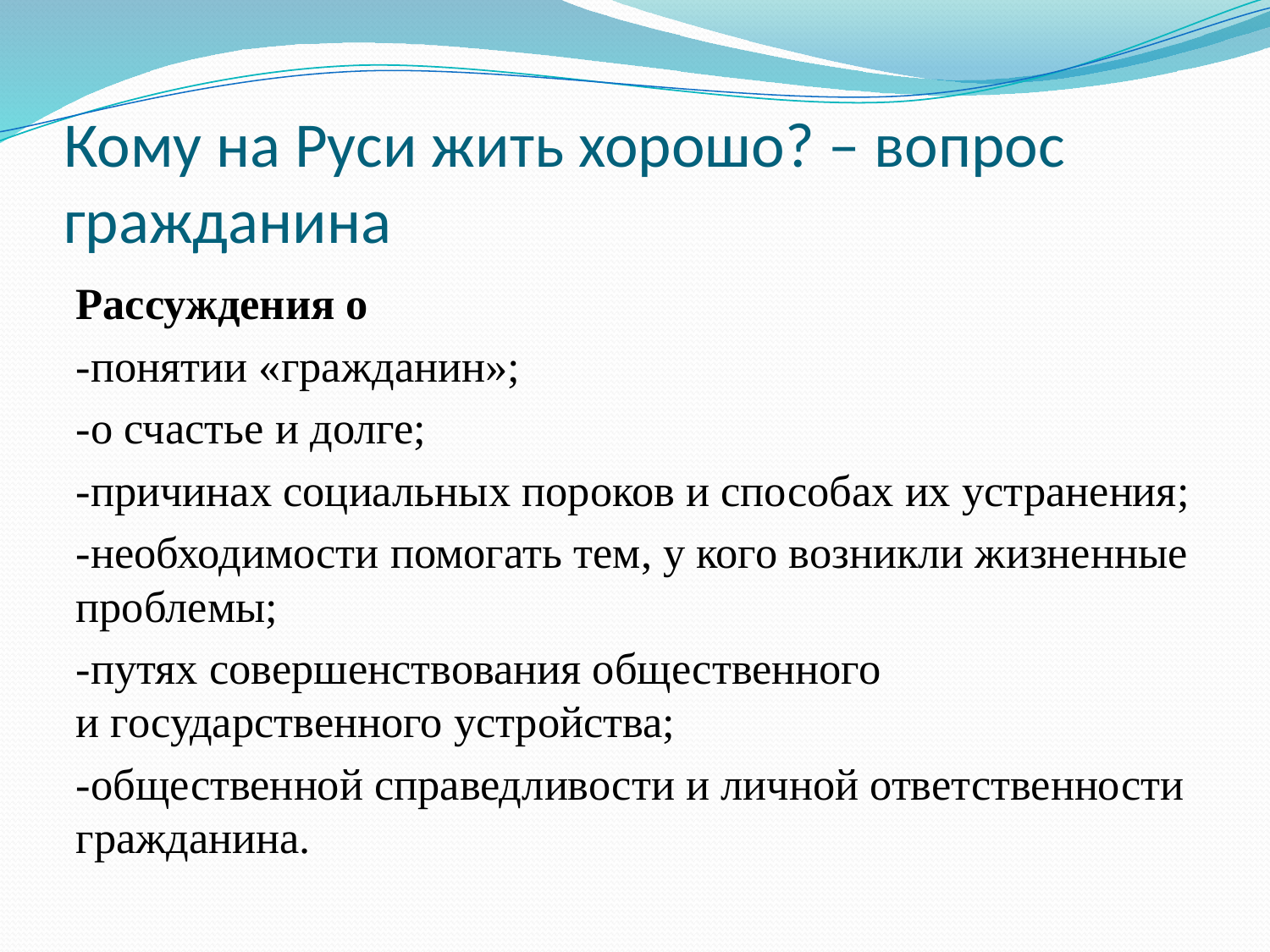

# Кому на Руси жить хорошо? – вопрос гражданина
Рассуждения о
-понятии «гражданин»;
-о счастье и долге;
-причинах социальных пороков и способах их устранения;
-необходимости помогать тем, у кого возникли жизненные проблемы;
-путях совершенствования общественного и государственного устройства;
-общественной справедливости и личной ответственности гражданина.